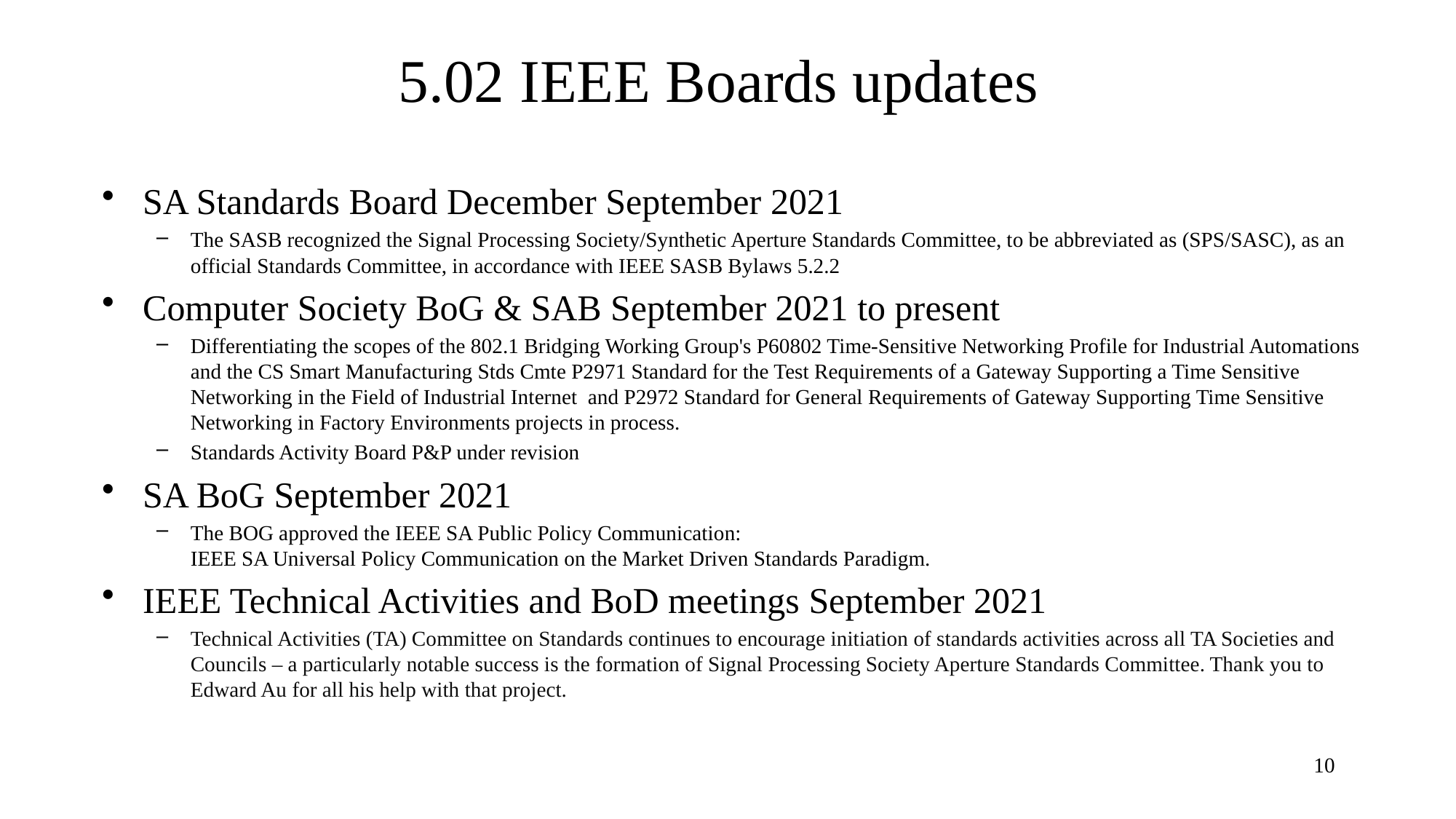

5.02 IEEE Boards updates
SA Standards Board December September 2021
The SASB recognized the Signal Processing Society/Synthetic Aperture Standards Committee, to be abbreviated as (SPS/SASC), as an official Standards Committee, in accordance with IEEE SASB Bylaws 5.2.2
Computer Society BoG & SAB September 2021 to present
Differentiating the scopes of the 802.1 Bridging Working Group's P60802 Time-Sensitive Networking Profile for Industrial Automations and the CS Smart Manufacturing Stds Cmte P2971 Standard for the Test Requirements of a Gateway Supporting a Time Sensitive Networking in the Field of Industrial Internet  and P2972 Standard for General Requirements of Gateway Supporting Time Sensitive Networking in Factory Environments projects in process.
Standards Activity Board P&P under revision
SA BoG September 2021
The BOG approved the IEEE SA Public Policy Communication:
IEEE SA Universal Policy Communication on the Market Driven Standards Paradigm.
IEEE Technical Activities and BoD meetings September 2021
Technical Activities (TA) Committee on Standards continues to encourage initiation of standards activities across all TA Societies and Councils – a particularly notable success is the formation of Signal Processing Society Aperture Standards Committee. Thank you to Edward Au for all his help with that project.

10